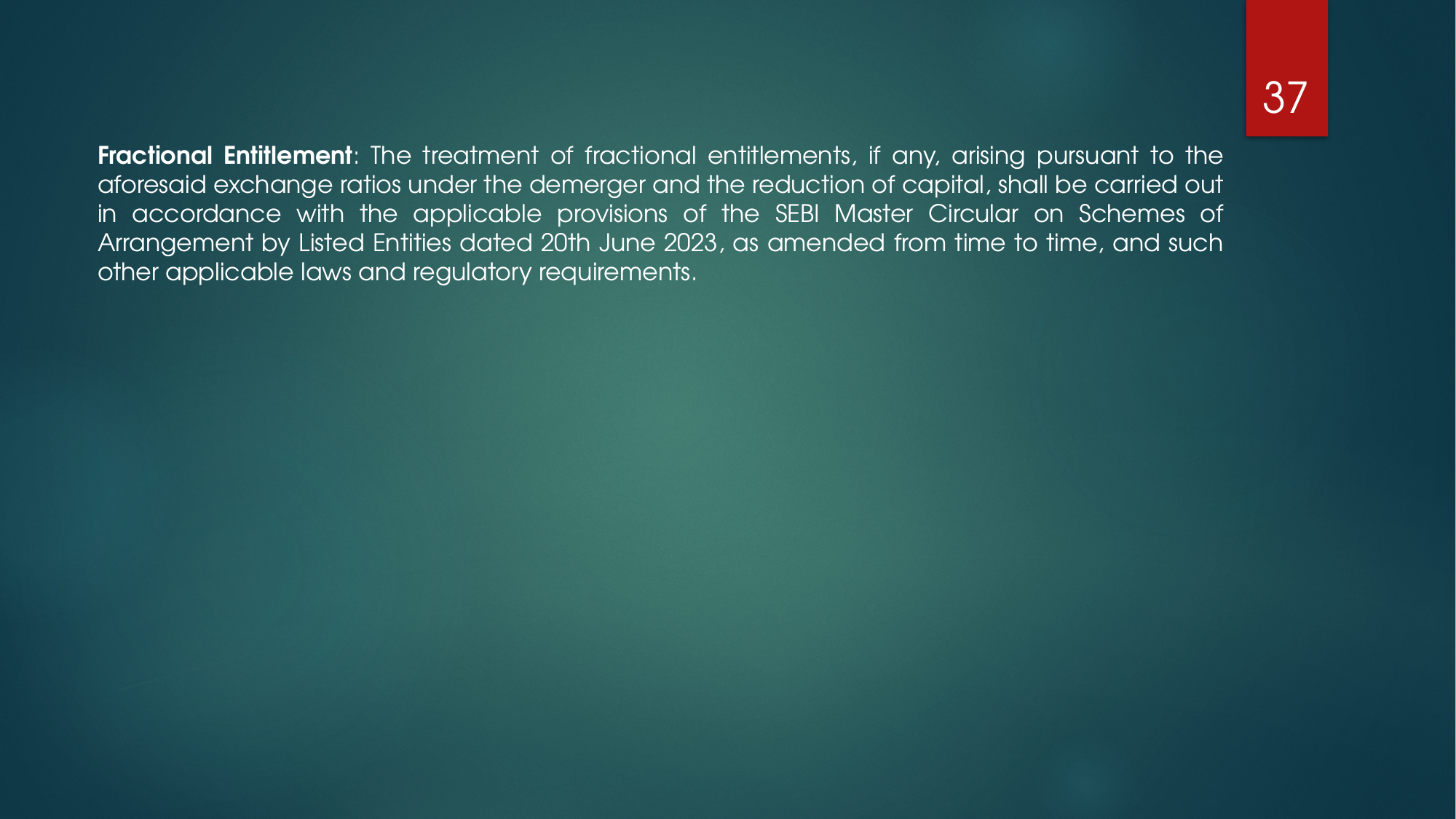

37
Fractional Entitlement: The treatment of fractional entitlements, if any, arising pursuant to the aforesaid exchange ratios under the demerger and the reduction of capital, shall be carried out in accordance with the applicable provisions of the SEBI Master Circular on Schemes of Arrangement by Listed Entities dated 20th June 2023, as amended from time to time, and such other applicable laws and regulatory requirements.